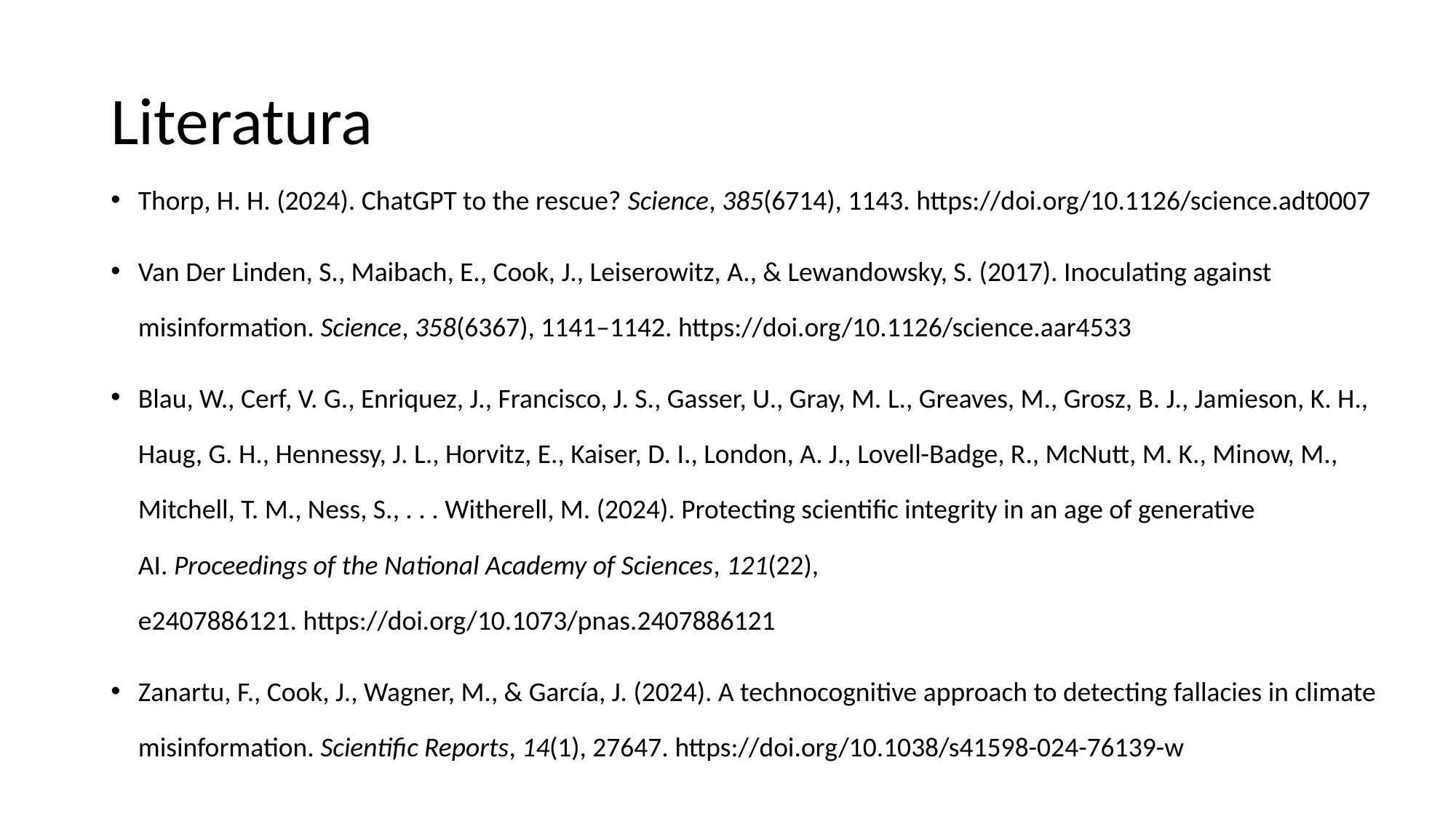

# Literatura
Thorp, H. H. (2024). ChatGPT to the rescue? Science, 385(6714), 1143. https://doi.org/10.1126/science.adt0007
Van Der Linden, S., Maibach, E., Cook, J., Leiserowitz, A., & Lewandowsky, S. (2017). Inoculating against misinformation. Science, 358(6367), 1141–1142. https://doi.org/10.1126/science.aar4533
Blau, W., Cerf, V. G., Enriquez, J., Francisco, J. S., Gasser, U., Gray, M. L., Greaves, M., Grosz, B. J., Jamieson, K. H., Haug, G. H., Hennessy, J. L., Horvitz, E., Kaiser, D. I., London, A. J., Lovell-Badge, R., McNutt, M. K., Minow, M., Mitchell, T. M., Ness, S., . . . Witherell, M. (2024). Protecting scientific integrity in an age of generative AI. Proceedings of the National Academy of Sciences, 121(22), e2407886121. https://doi.org/10.1073/pnas.2407886121
Zanartu, F., Cook, J., Wagner, M., & García, J. (2024). A technocognitive approach to detecting fallacies in climate misinformation. Scientific Reports, 14(1), 27647. https://doi.org/10.1038/s41598-024-76139-w